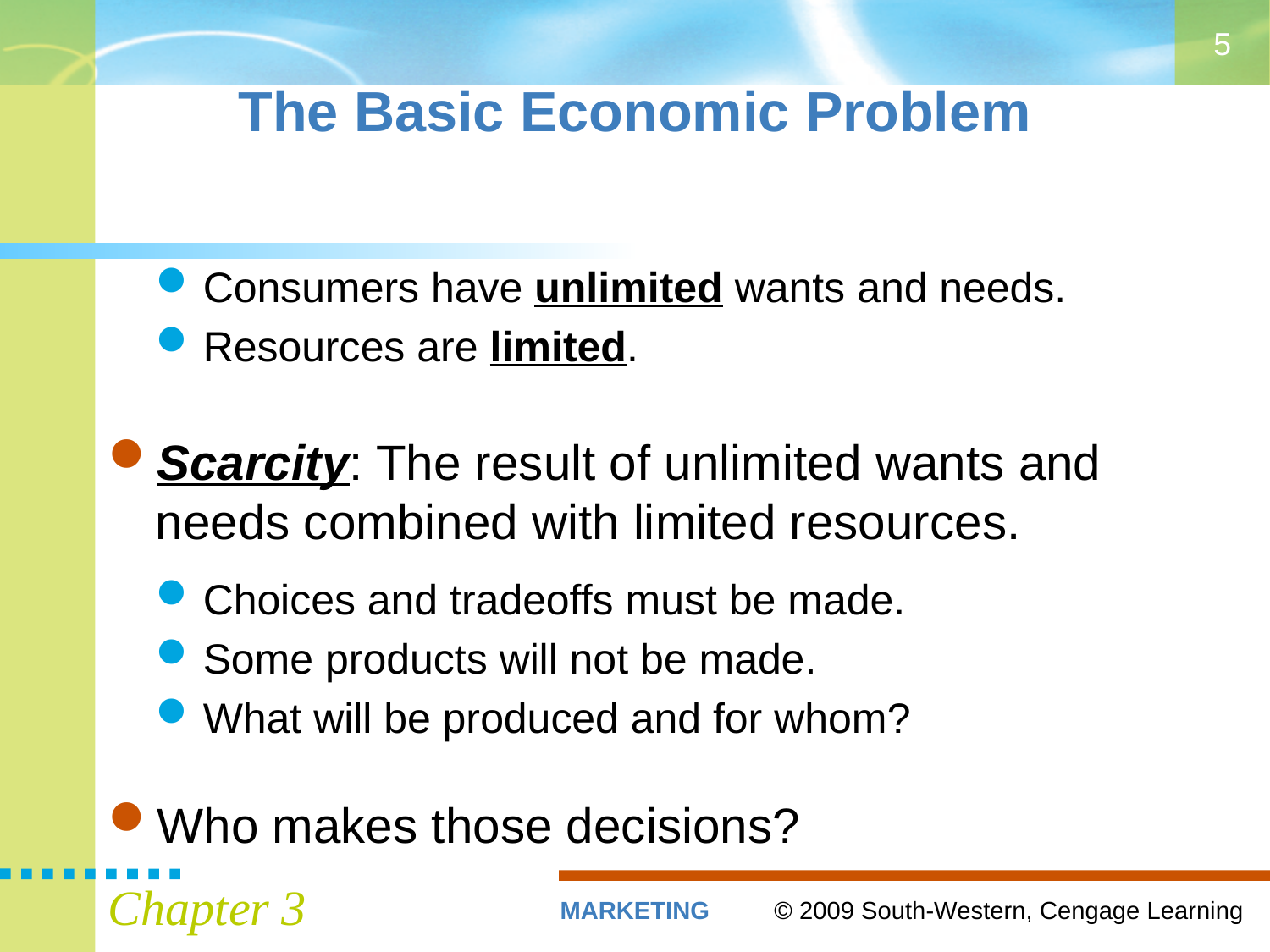

5
# The Basic Economic Problem
Consumers have unlimited wants and needs.
Resources are limited.
Scarcity: The result of unlimited wants and needs combined with limited resources.
Choices and tradeoffs must be made.
Some products will not be made.
What will be produced and for whom?

Who makes those decisions?
Chapter 3